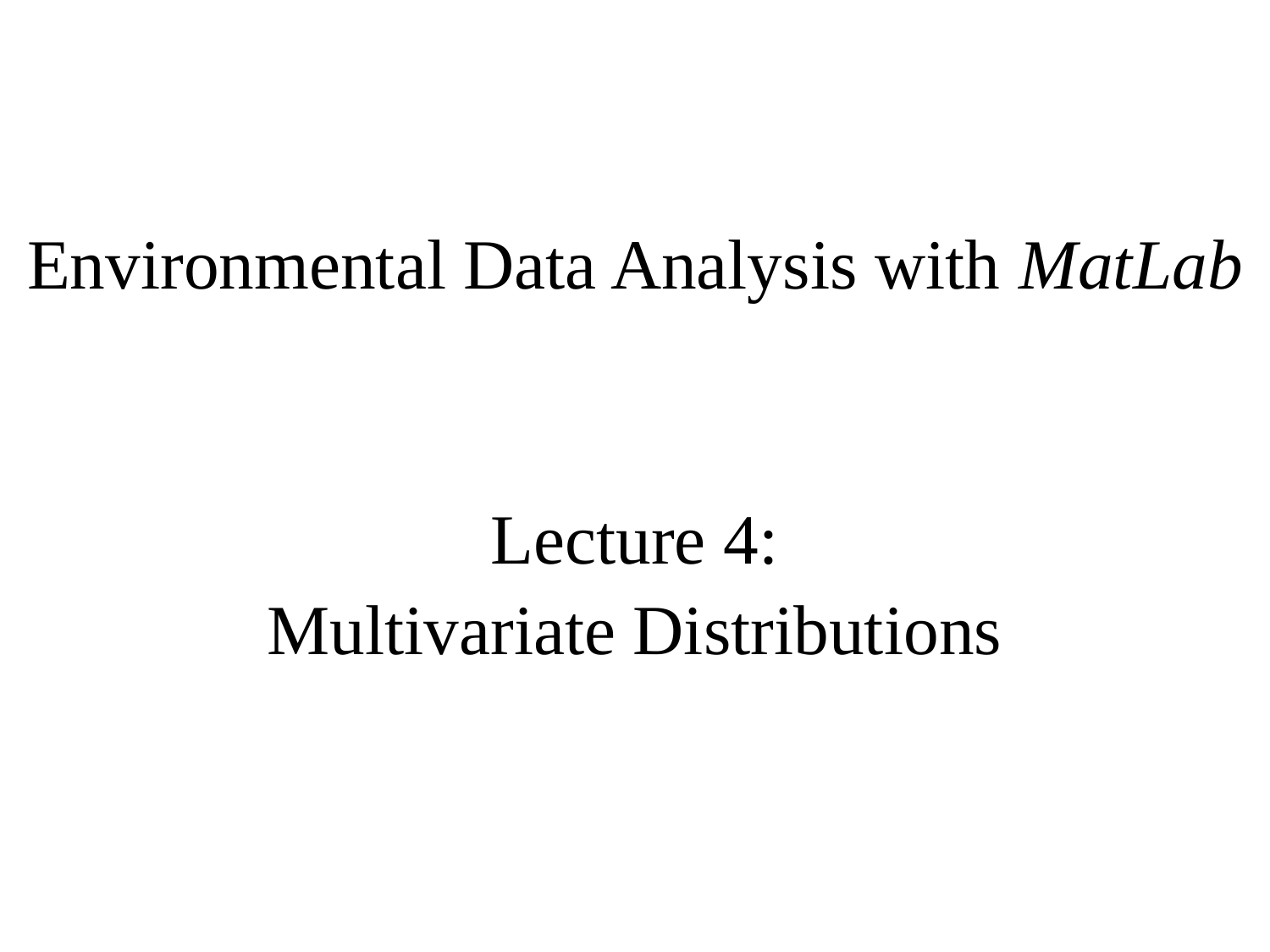

Environmental Data Analysis with MatLab
Lecture 4:
Multivariate Distributions